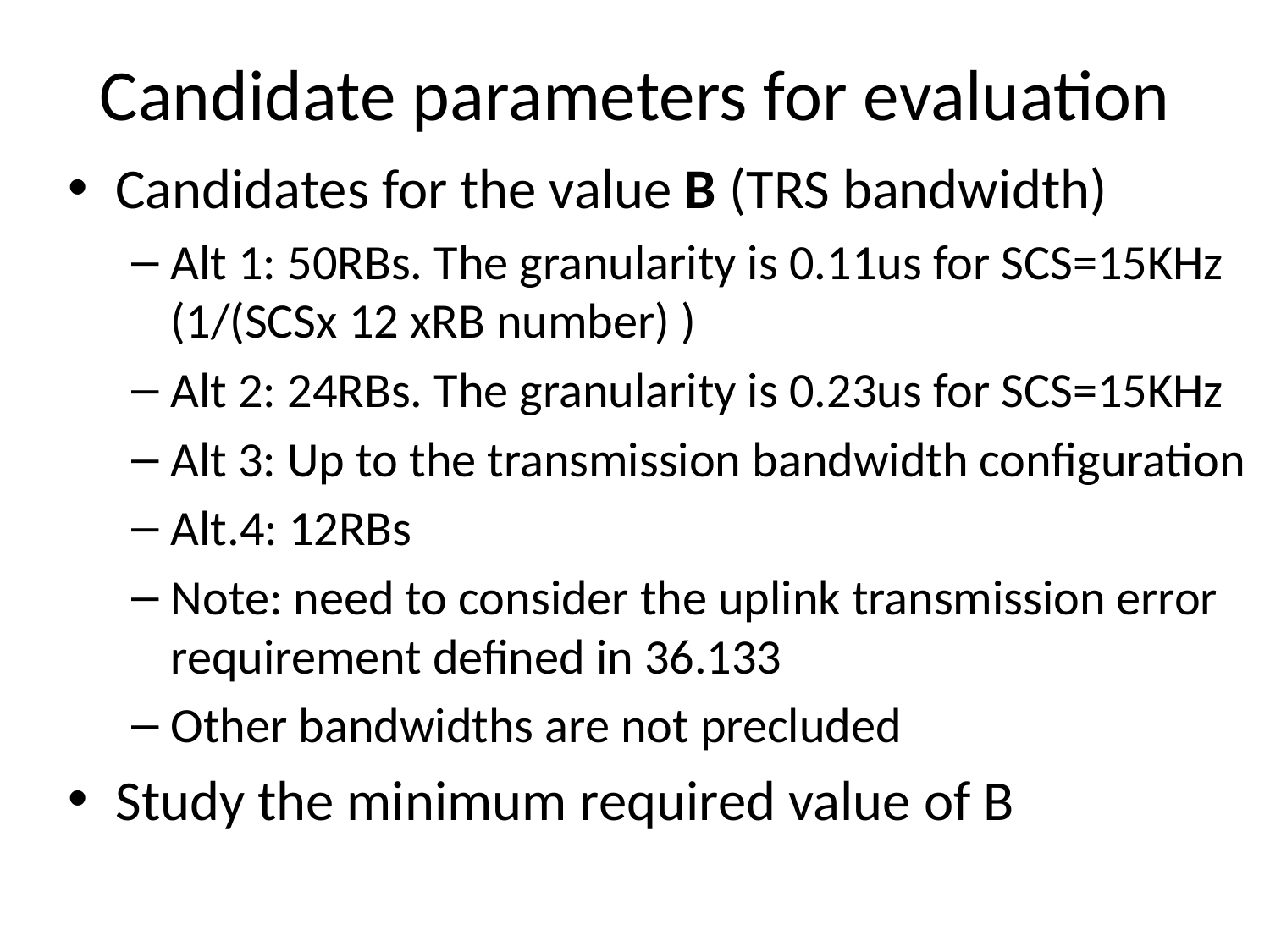

# Candidate parameters for evaluation
Candidates for the value B (TRS bandwidth)
Alt 1: 50RBs. The granularity is 0.11us for SCS=15KHz (1/(SCSx 12 xRB number) )
Alt 2: 24RBs. The granularity is 0.23us for SCS=15KHz
Alt 3: Up to the transmission bandwidth configuration
Alt.4: 12RBs
Note: need to consider the uplink transmission error requirement defined in 36.133
Other bandwidths are not precluded
Study the minimum required value of B